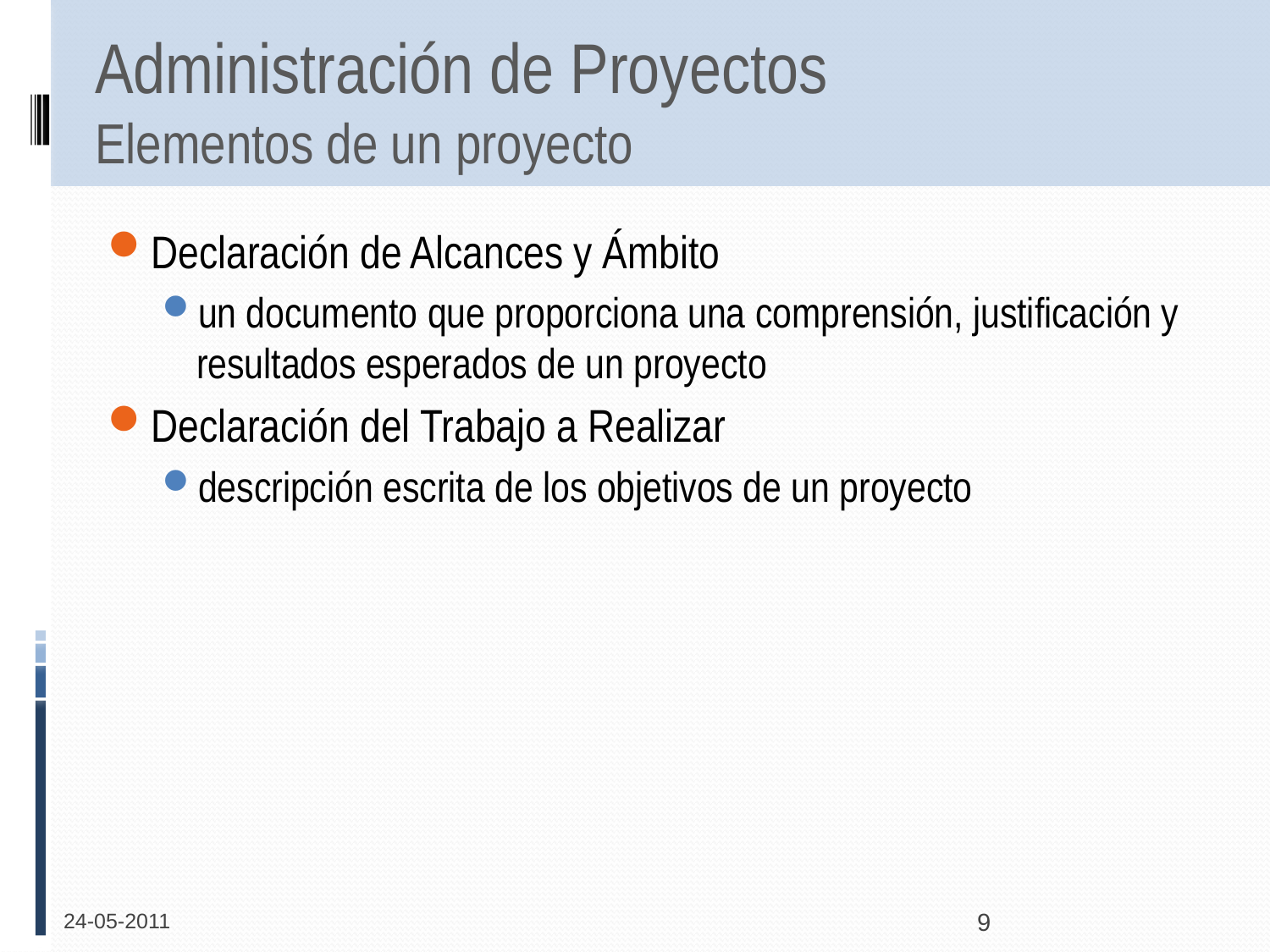

# Administración de Proyectos Elementos de un proyecto
Declaración de Alcances y Ámbito
un documento que proporciona una comprensión, justificación y resultados esperados de un proyecto
Declaración del Trabajo a Realizar
descripción escrita de los objetivos de un proyecto
24-05-2011
9